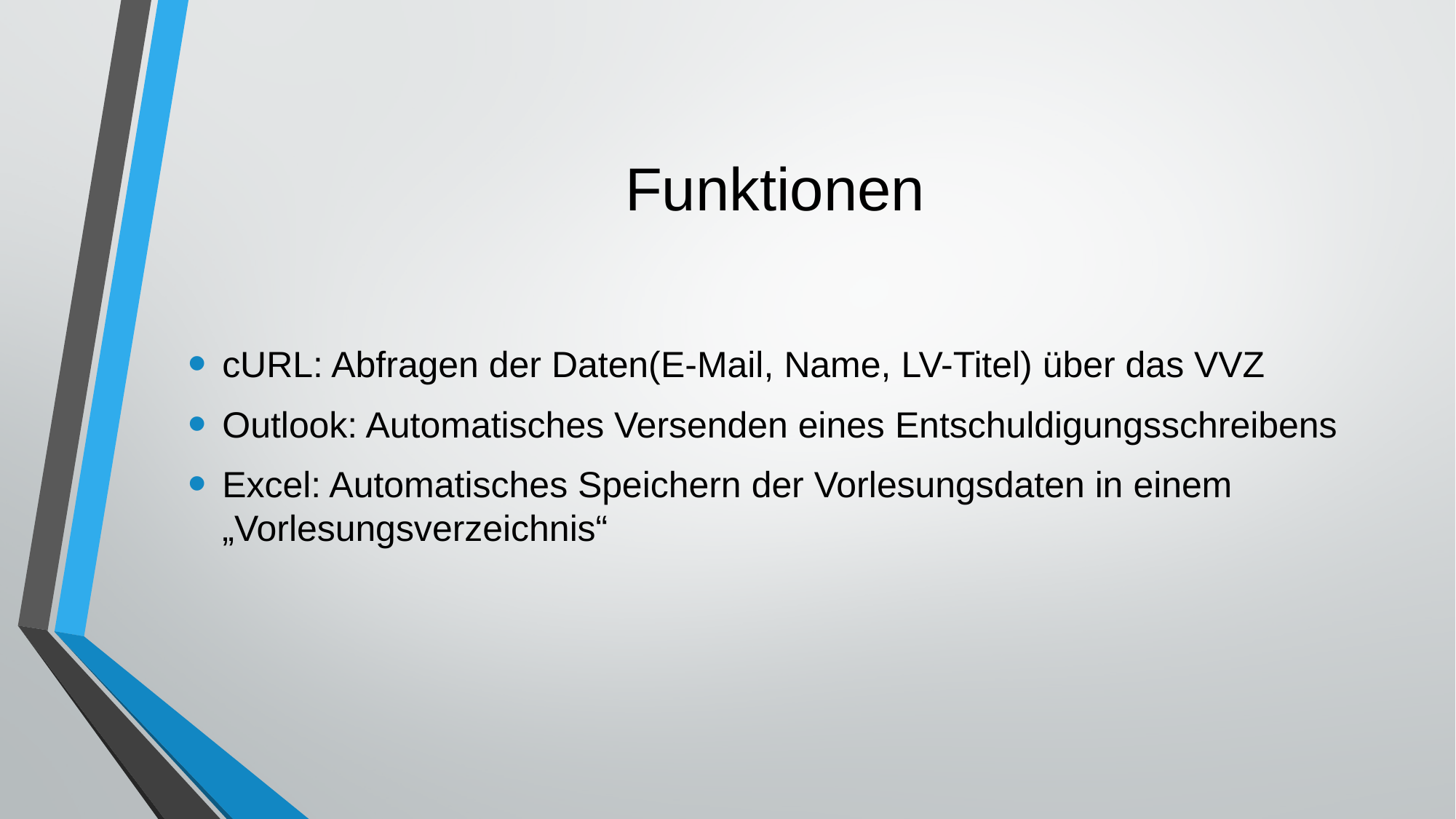

# Funktionen
cURL: Abfragen der Daten(E-Mail, Name, LV-Titel) über das VVZ
Outlook: Automatisches Versenden eines Entschuldigungsschreibens
Excel: Automatisches Speichern der Vorlesungsdaten in einem „Vorlesungsverzeichnis“